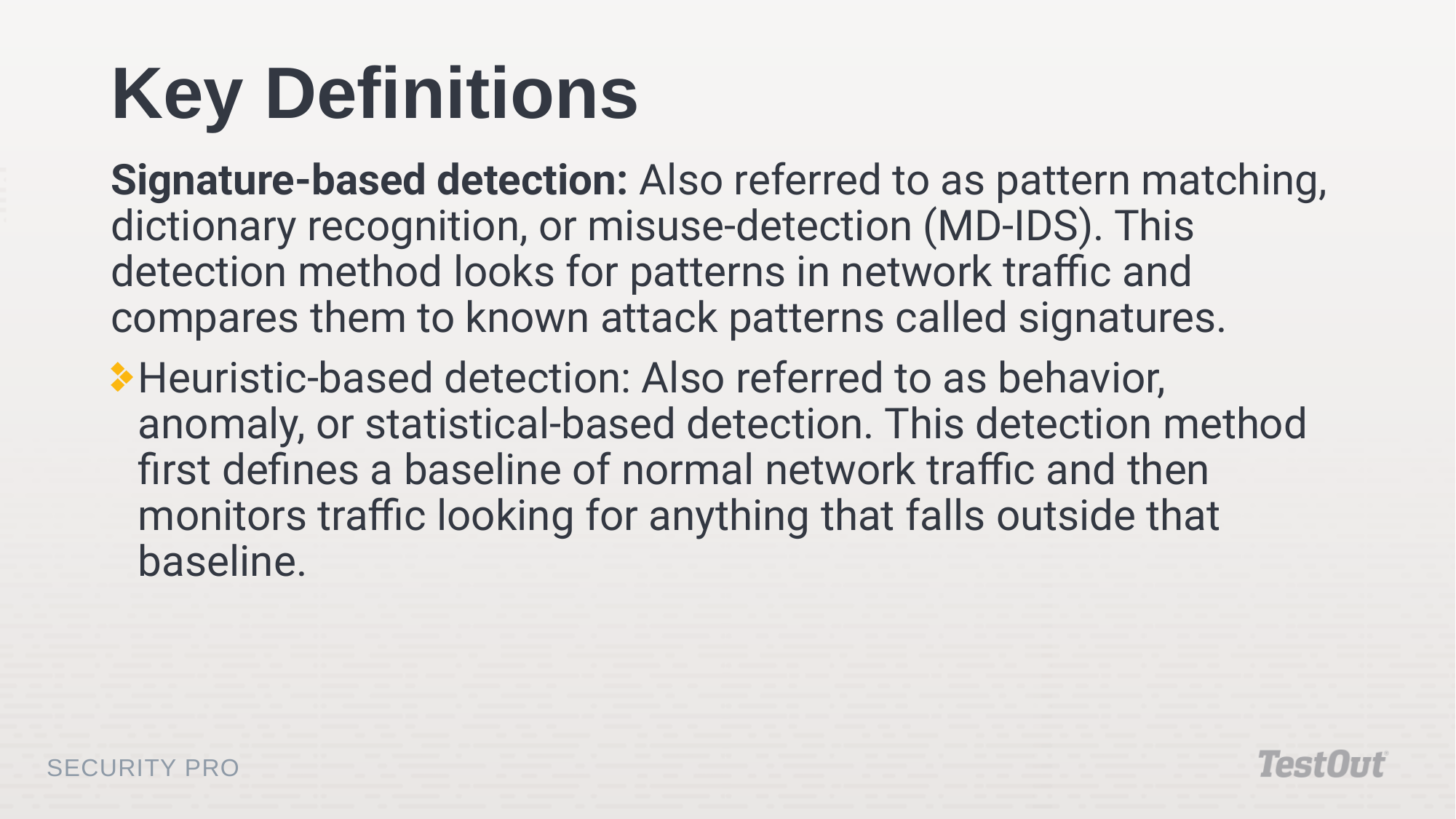

# Key Definitions
Signature-based detection: Also referred to as pattern matching, dictionary recognition, or misuse-detection (MD-IDS). This detection method looks for patterns in network traffic and compares them to known attack patterns called signatures.
Heuristic-based detection: Also referred to as behavior, anomaly, or statistical-based detection. This detection method first defines a baseline of normal network traffic and then monitors traffic looking for anything that falls outside that baseline.
Security Pro